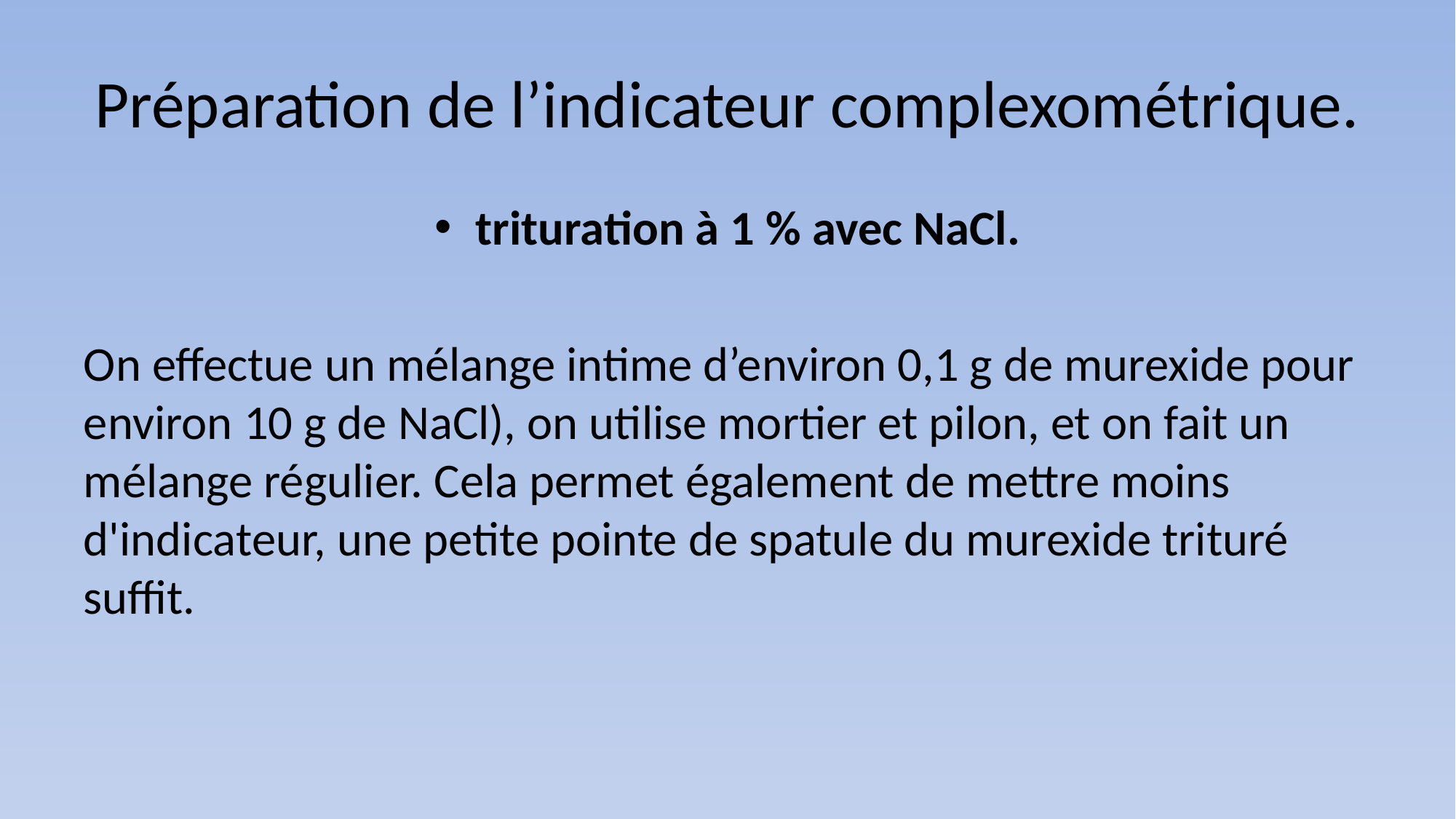

# Préparation de l’indicateur complexométrique.
trituration à 1 % avec NaCl.

On effectue un mélange intime d’environ 0,1 g de murexide pour environ 10 g de NaCl), on utilise mortier et pilon, et on fait un mélange régulier. Cela permet également de mettre moins d'indicateur, une petite pointe de spatule du murexide trituré suffit.